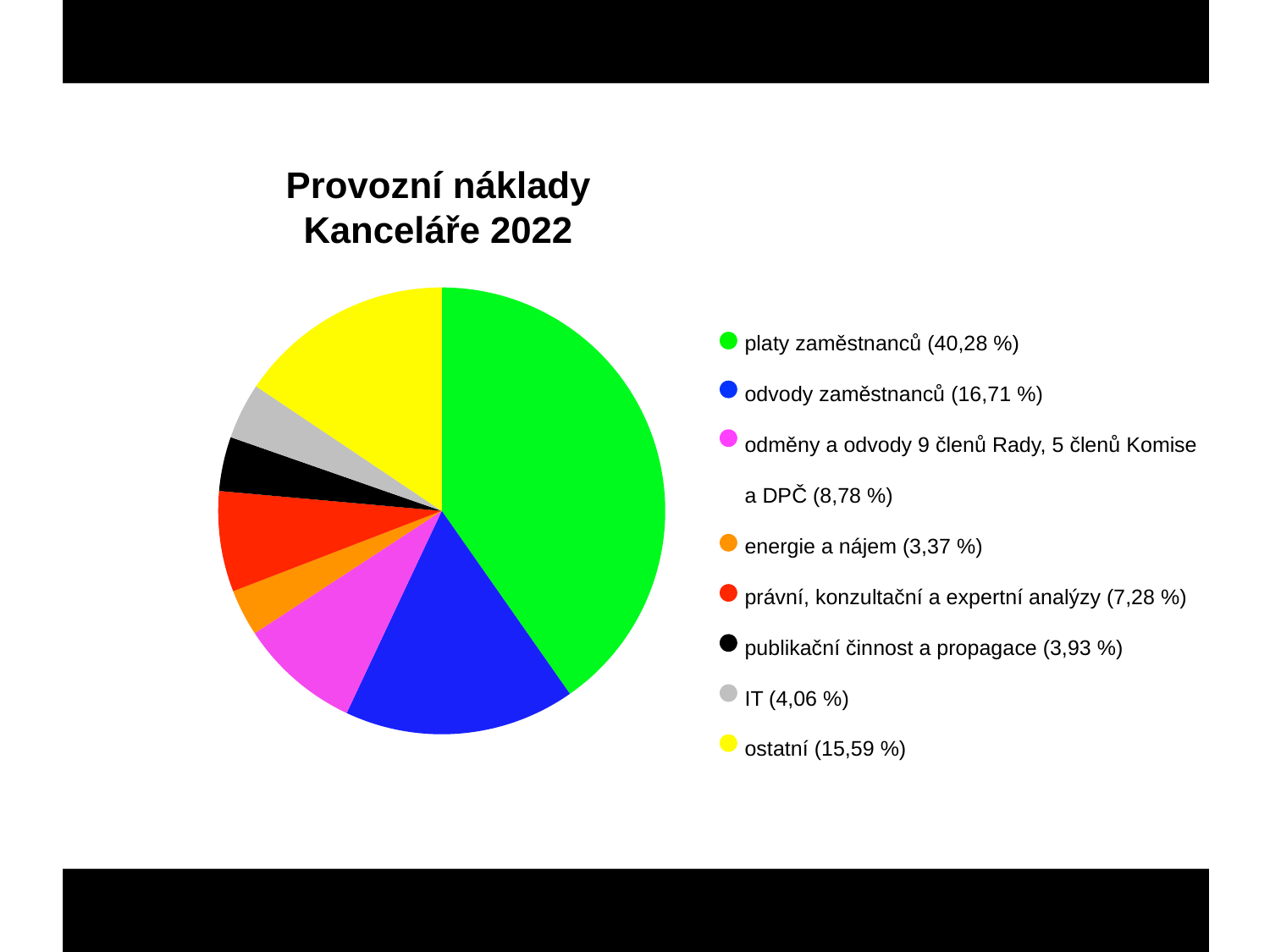

Provozní náklady
Kanceláře 2022

### Chart

| Category | Prodej |
|---|---|
| Platy 34 zaměstnanců (58,83 %) | 40.28 |
| odvody zaměstnanců | 16.71 |
| Odměny a odvody 9 členů Rady, 5 členů Komise a DPČ (10,14 %) | 8.78 |
| Energie a nájem (3,64 %) | 3.37 |
| Právní, konzultační a expertní analýzy (5,94 %) | 7.28 |
| publikační činnost | 3.93 |
| IT (3,10 %) | 4.06 |
| Ostatní (18,36 %) | 15.59 |
platy zaměstnanců (40,28 %)
odvody zaměstnanců (16,71 %)
odměny a odvody 9 členů Rady, 5 členů Komise
a DPČ (8,78 %)
energie a nájem (3,37 %)
právní, konzultační a expertní analýzy (7,28 %)
publikační činnost a propagace (3,93 %)
IT (4,06 %)
ostatní (15,59 %)

25